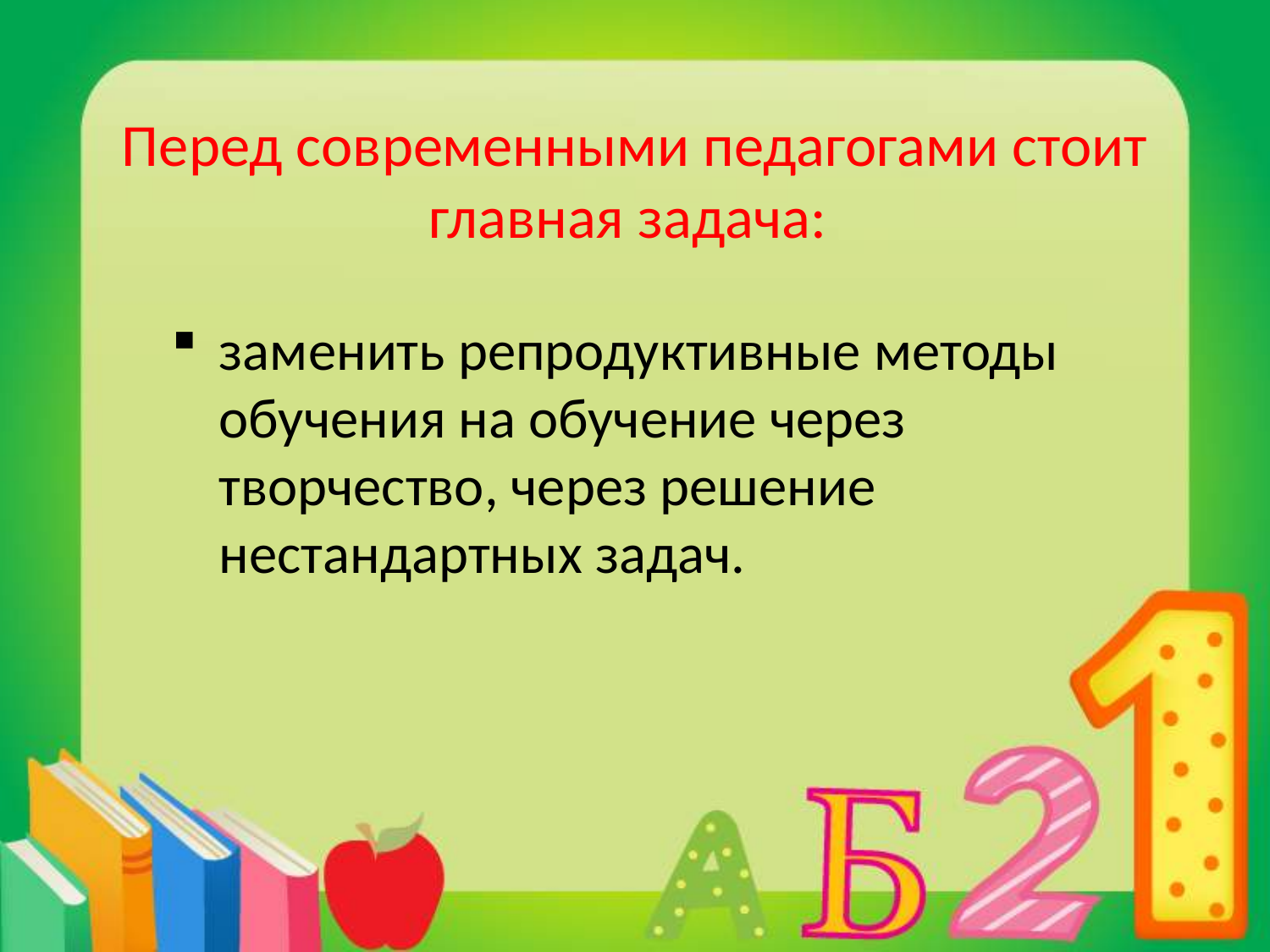

# Перед современными педагогами стоит главная задача:
заменить репродуктивные методы обучения на обучение через творчество, через решение нестандартных задач.